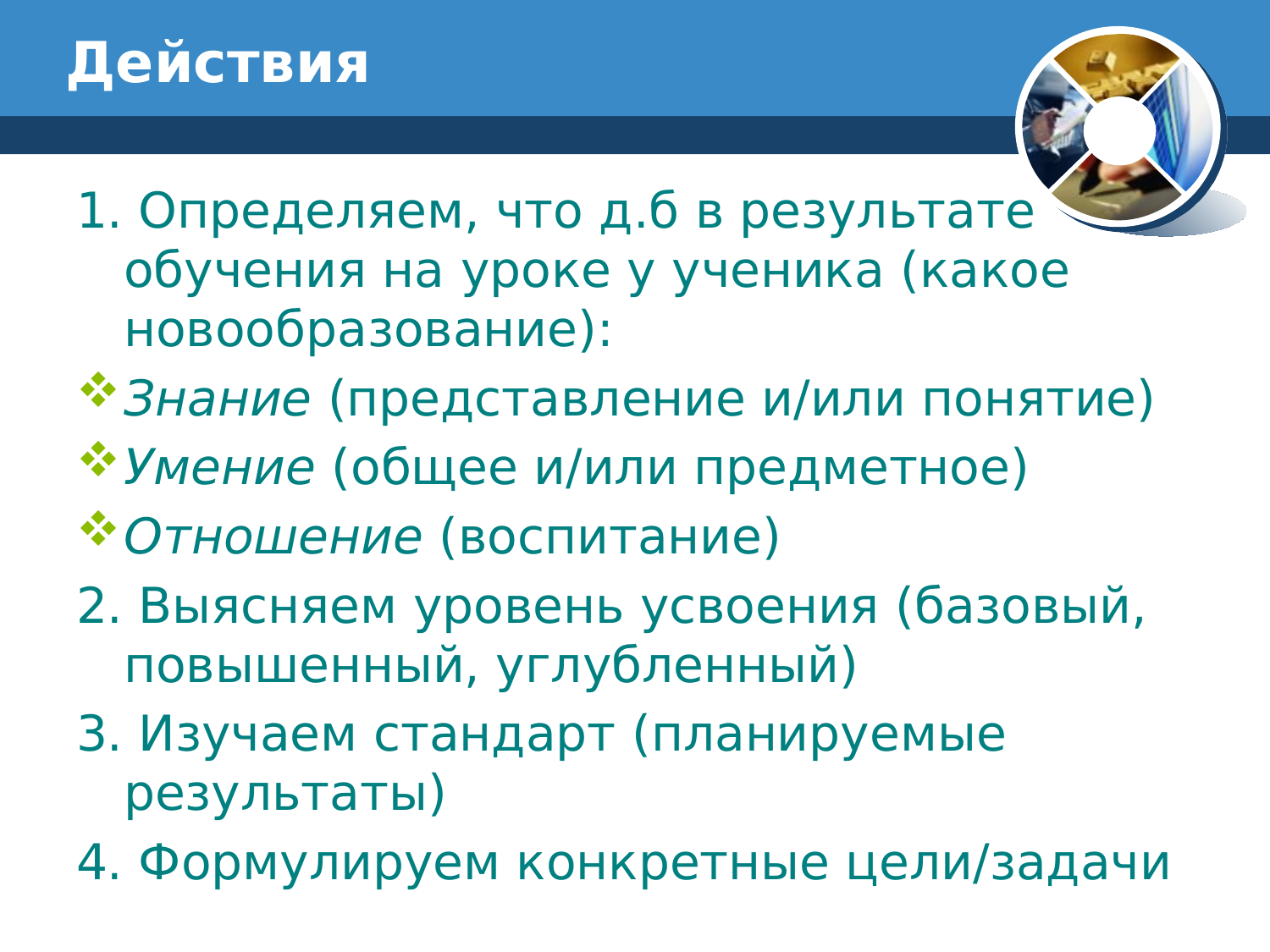

# Действия
1. Определяем, что д.б в результате обучения на уроке у ученика (какое новообразование):
Знание (представление и/или понятие)
Умение (общее и/или предметное)
Отношение (воспитание)
2. Выясняем уровень усвоения (базовый, повышенный, углубленный)
3. Изучаем стандарт (планируемые результаты)
4. Формулируем конкретные цели/задачи